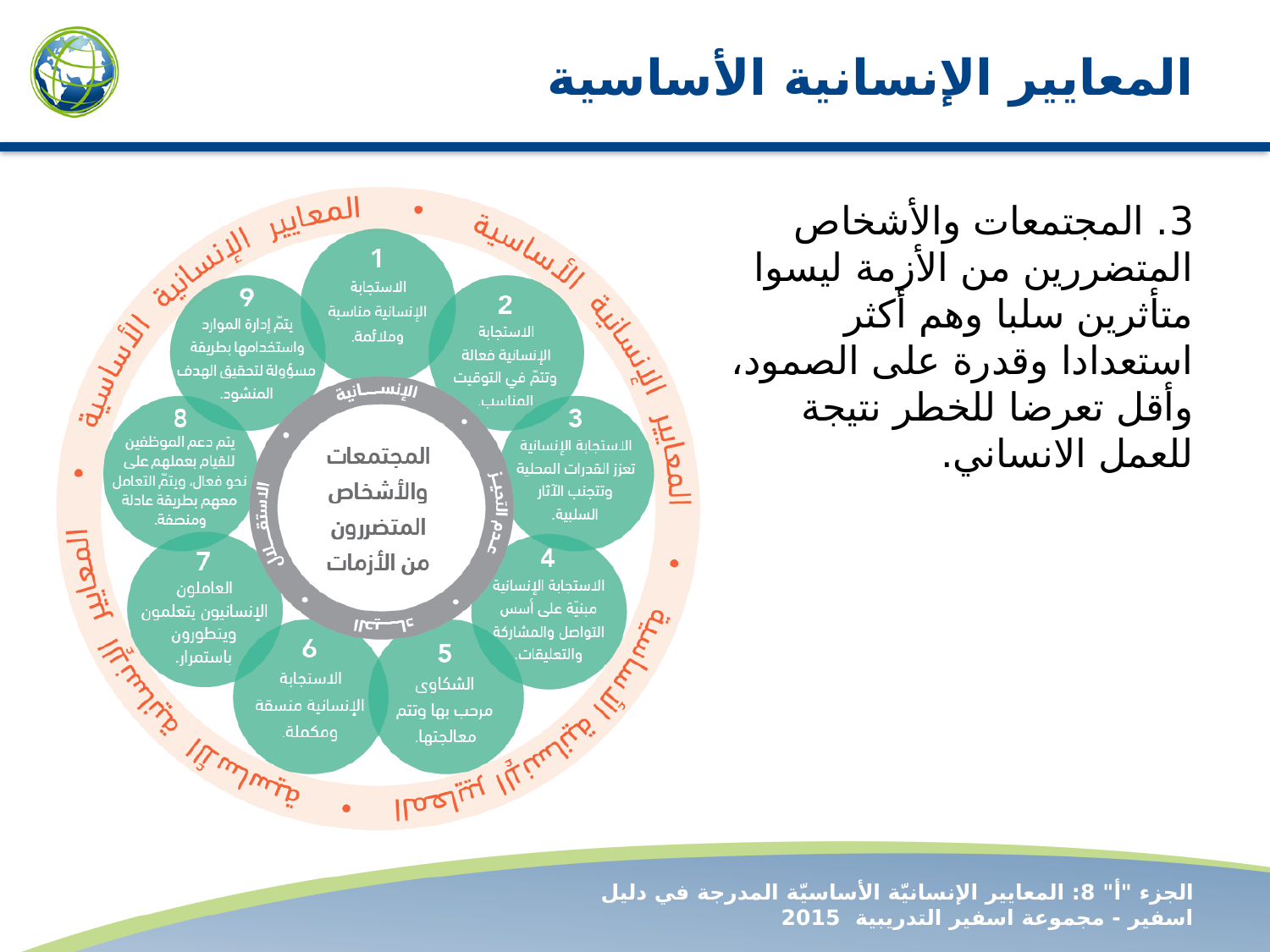

# المعايير الإنسانية الأساسية
3. المجتمعات والأشخاص المتضررين من الأزمة ليسوا متأثرين سلبا وهم أكثر استعدادا وقدرة على الصمود، وأقل تعرضا للخطر نتيجة للعمل الانساني.
الجزء "أ" 8: المعايير الإنسانيّة الأساسيّة المدرجة في دليل اسفير - مجموعة اسفير التدريبية  2015